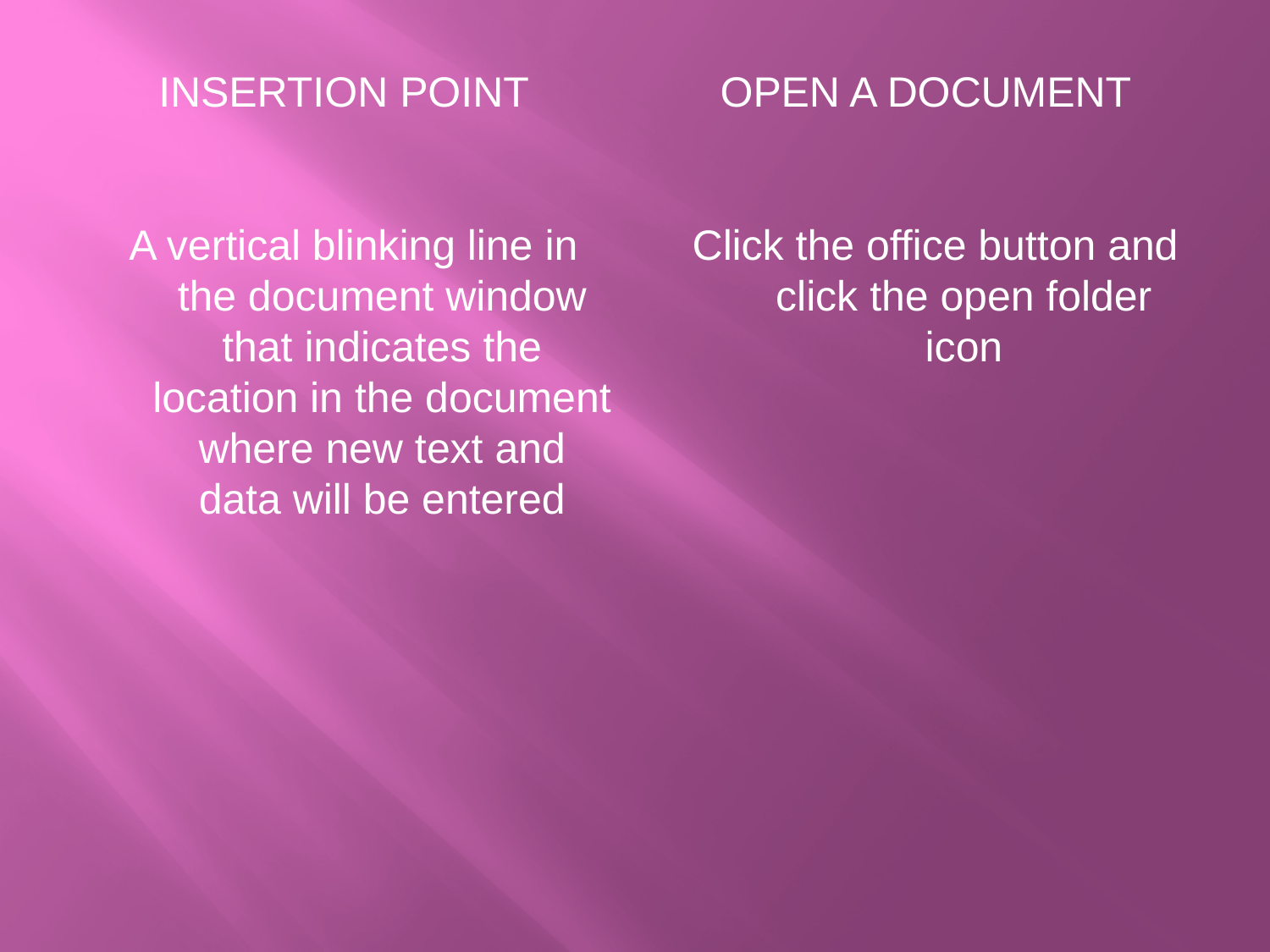

Insertion point
Open a document
A vertical blinking line in the document window that indicates the location in the document where new text and data will be entered
Click the office button and click the open folder icon